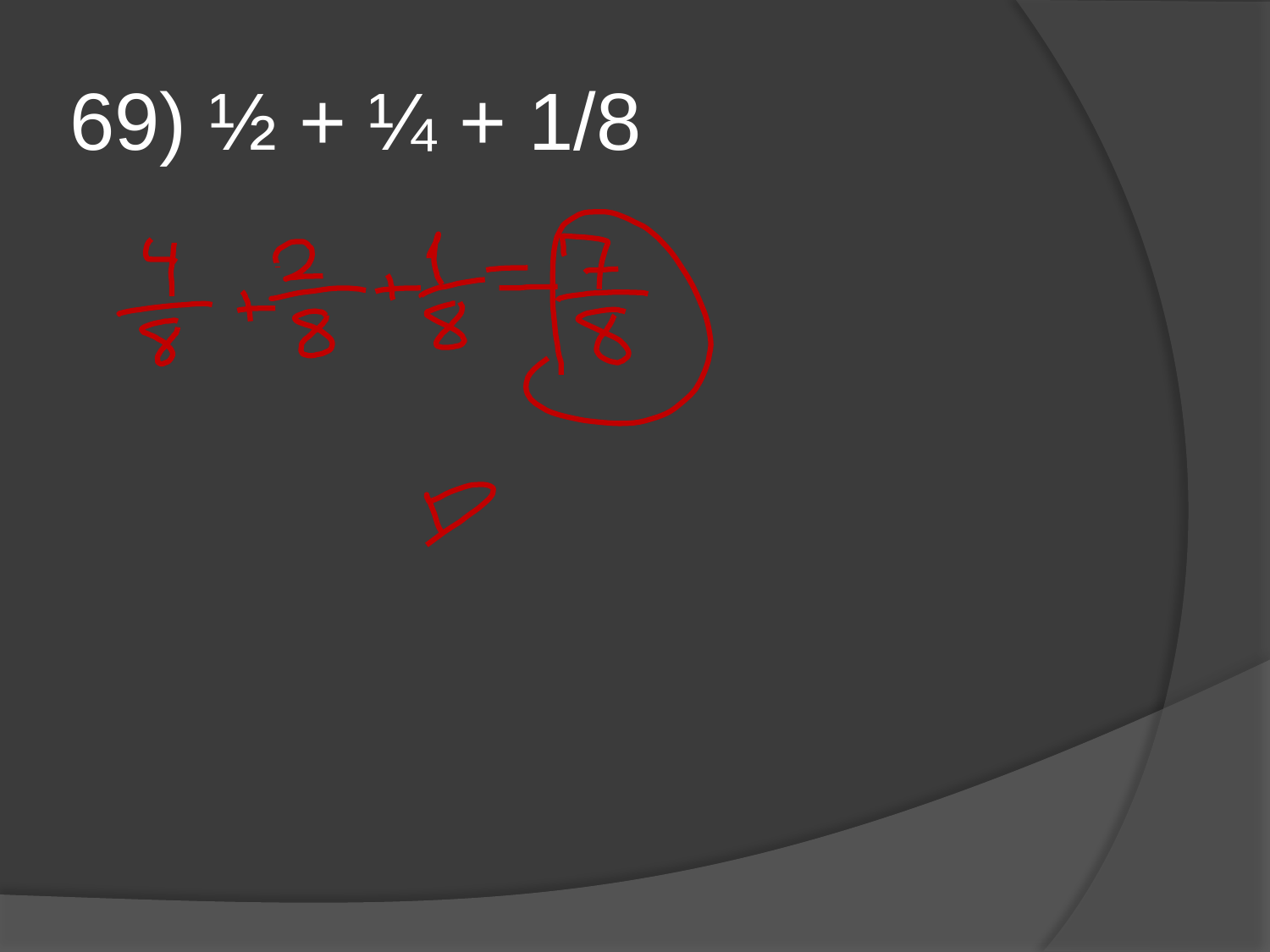

# 69) ½ + ¼ + 1/8